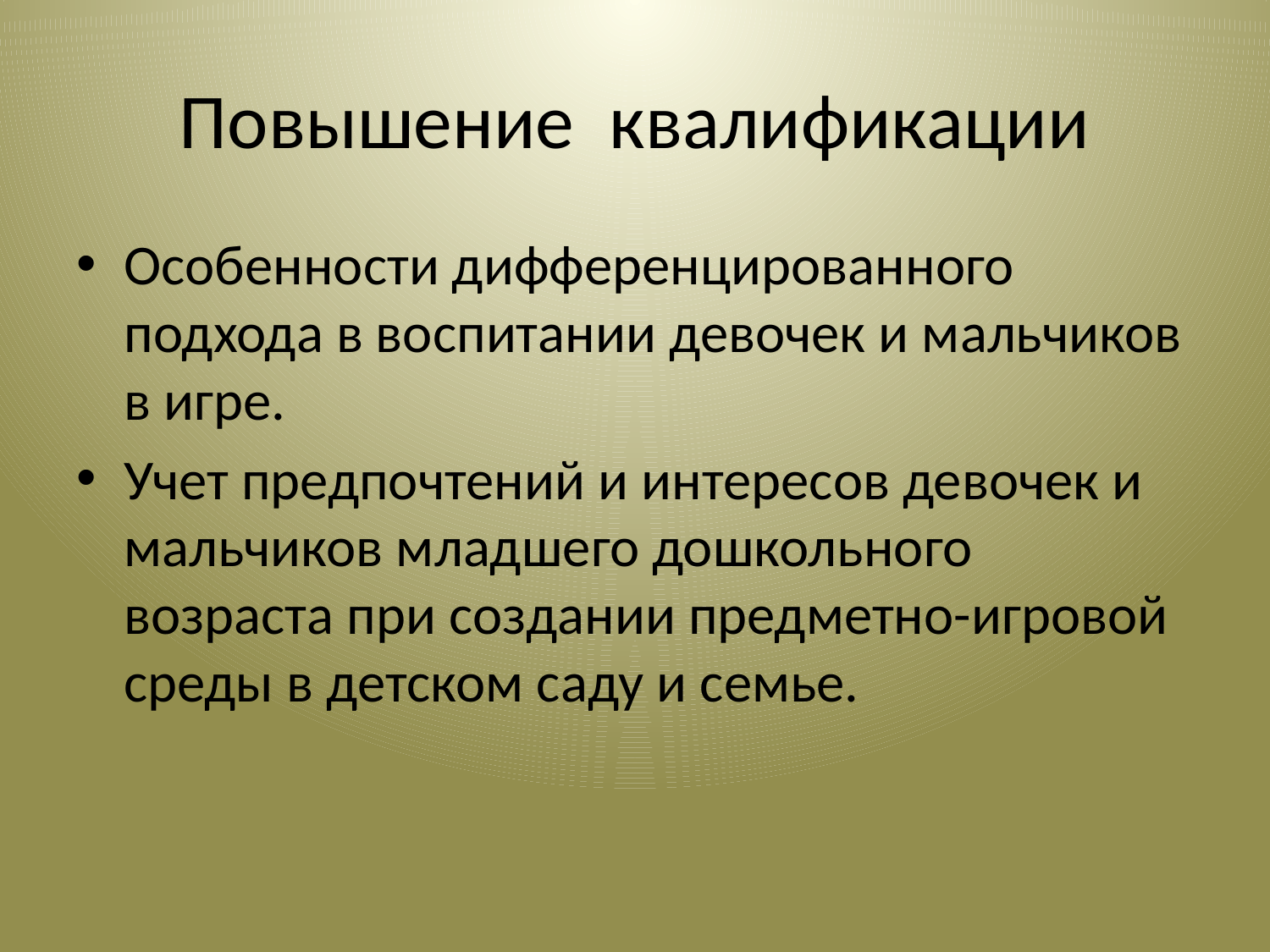

# Повышение  квалификации
Особенности дифференцированного подхода в воспитании девочек и мальчиков в игре.
Учет предпочтений и интересов девочек и мальчиков младшего дошкольного возраста при создании предметно-игровой среды в детском саду и семье.